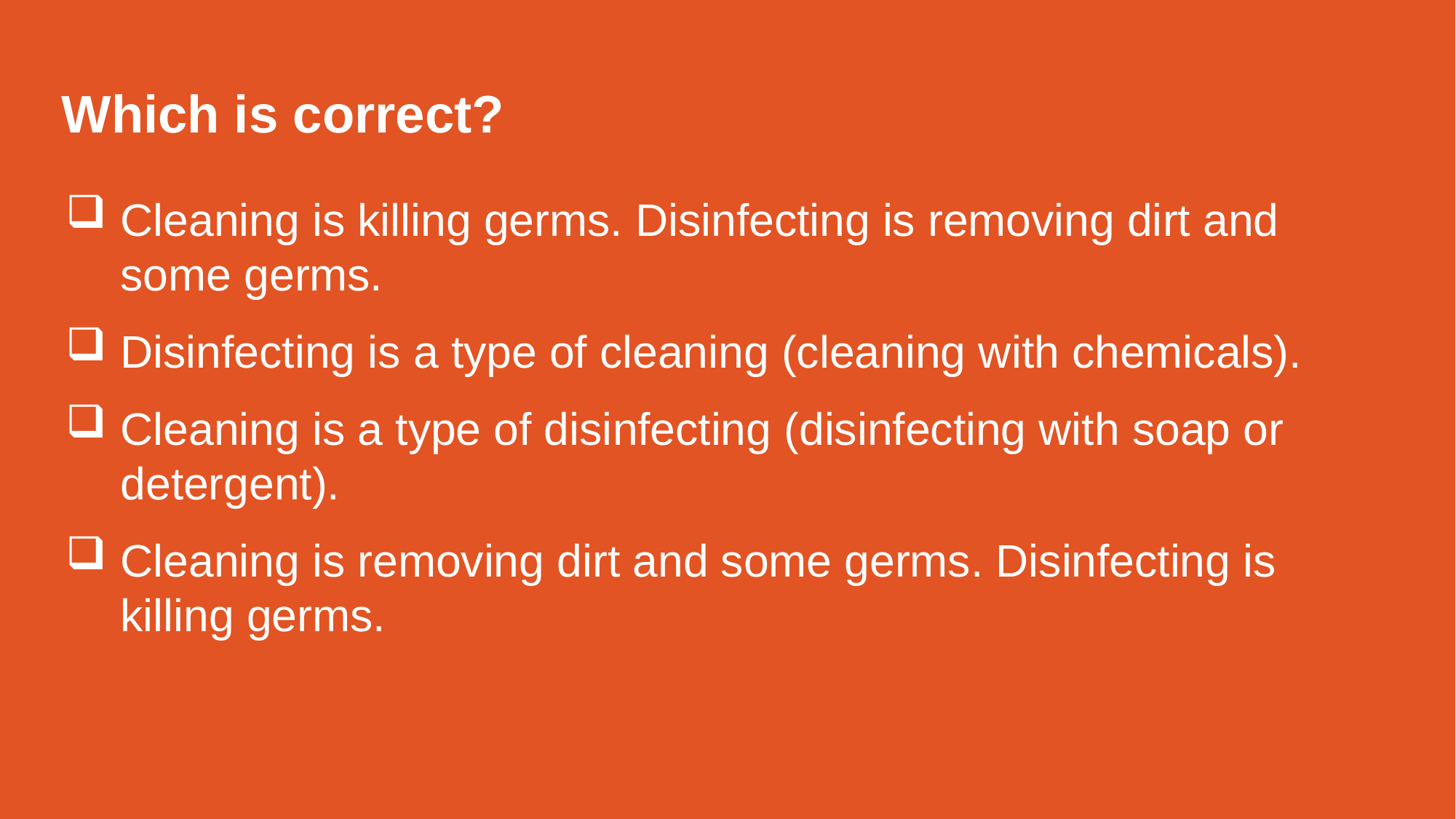

# Which is correct?
Cleaning is killing germs. Disinfecting is removing dirt and some germs.
Disinfecting is a type of cleaning (cleaning with chemicals).
Cleaning is a type of disinfecting (disinfecting with soap or detergent).
Cleaning is removing dirt and some germs. Disinfecting is killing germs.